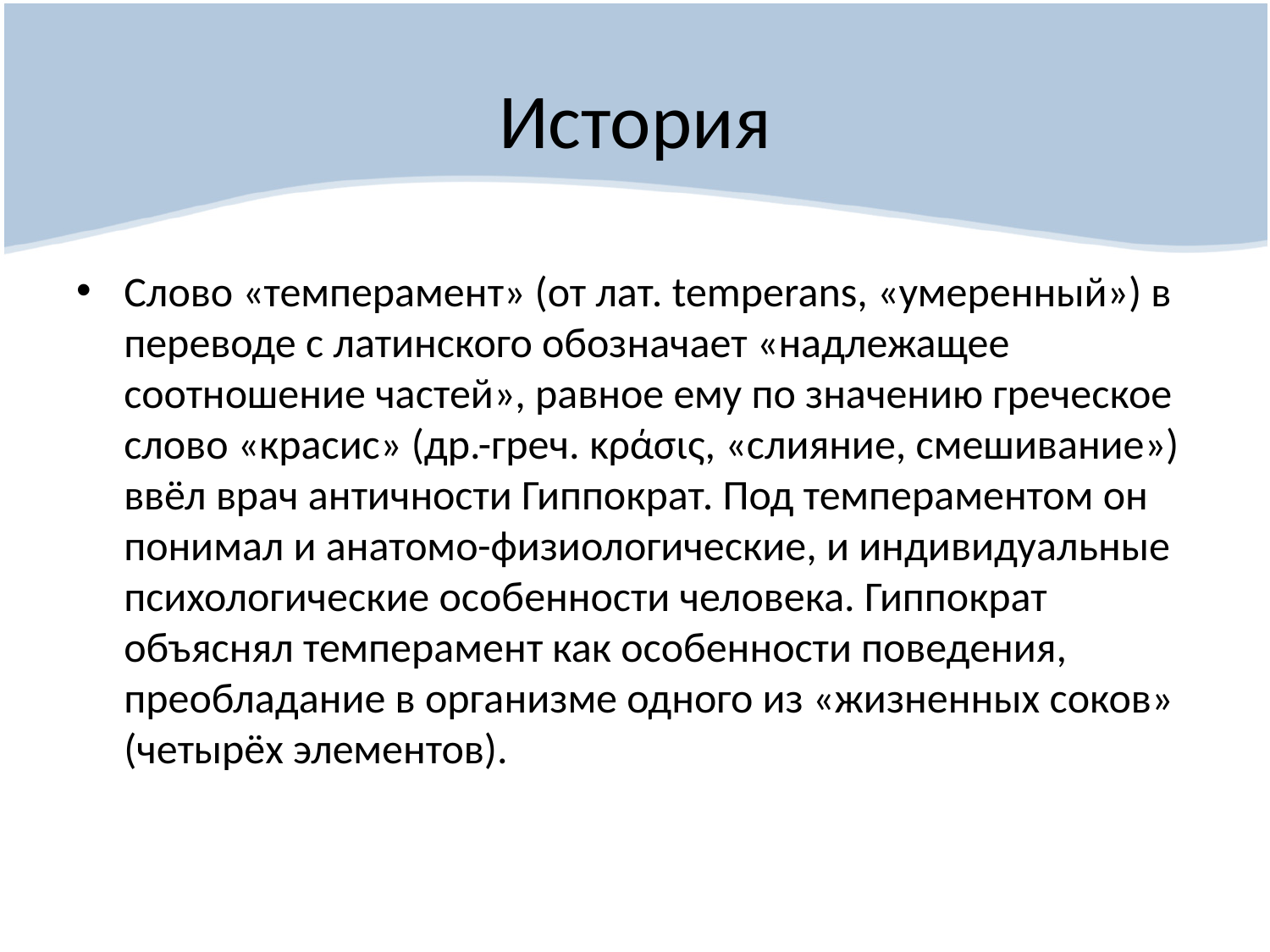

# История
Слово «темперамент» (от лат. temperans, «умеренный») в переводе с латинского обозначает «надлежащее соотношение частей», равное ему по значению греческое слово «красис» (др.-греч. κράσις, «слияние, смешивание») ввёл врач античности Гиппократ. Под темпераментом он понимал и анатомо-физиологические, и индивидуальные психологические особенности человека. Гиппократ объяснял темперамент как особенности поведения, преобладание в организме одного из «жизненных соков» (четырёх элементов).